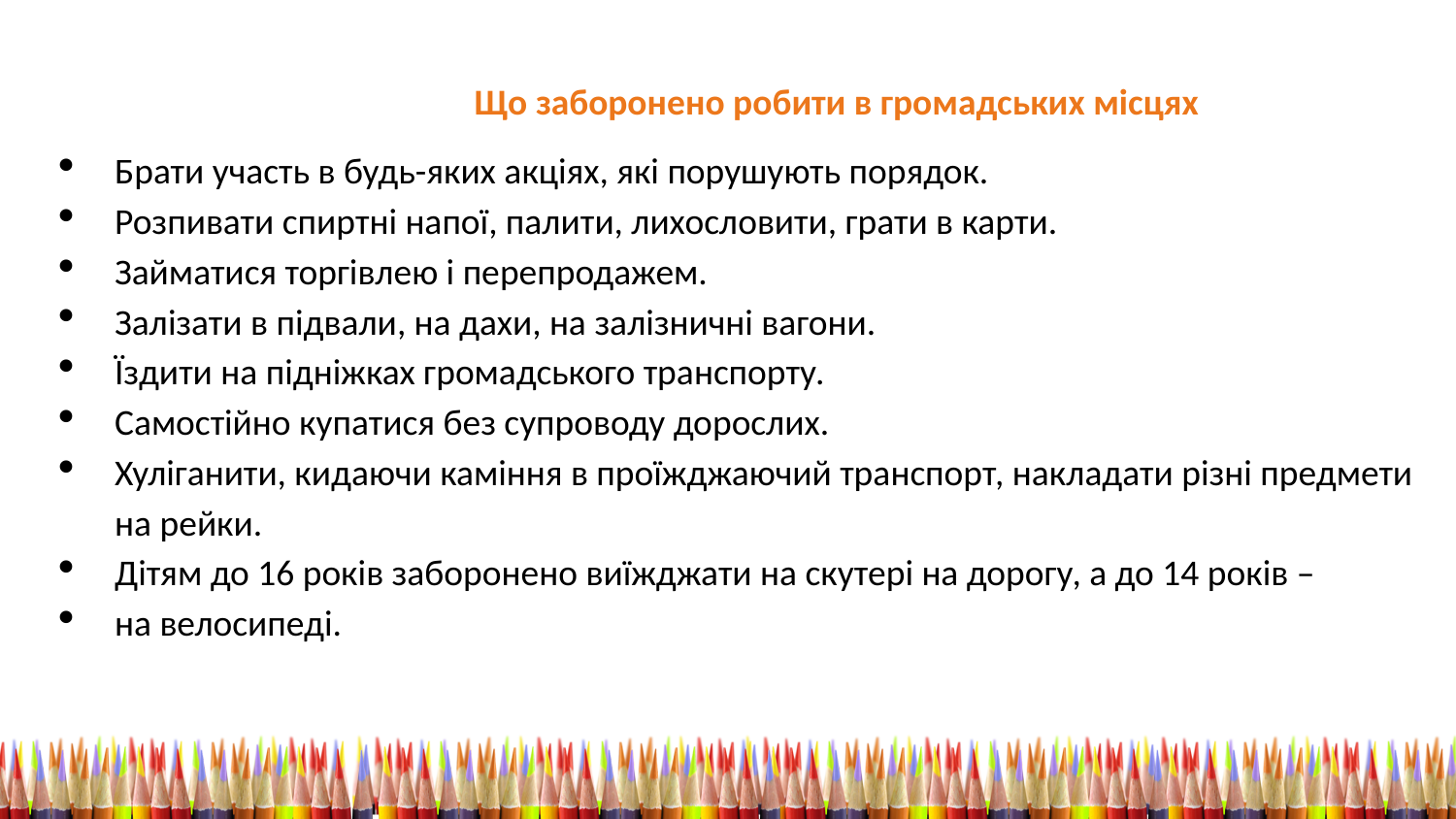

Що заборонено робити в громадських місцях
Брати участь в будь-яких акціях, які порушують порядок.
Розпивати спиртні напої, палити, лихословити, грати в карти.
Займатися торгівлею і перепродажем.
Залізати в підвали, на дахи, на залізничні вагони.
Їздити на підніжках громадського транспорту.
Самостійно купатися без супроводу дорослих.
Хуліганити, кидаючи каміння в проїжджаючий транспорт, накладати різні предмети на рейки.
Дітям до 16 років заборонено виїжджати на скутері на дорогу, а до 14 років –
на велосипеді.